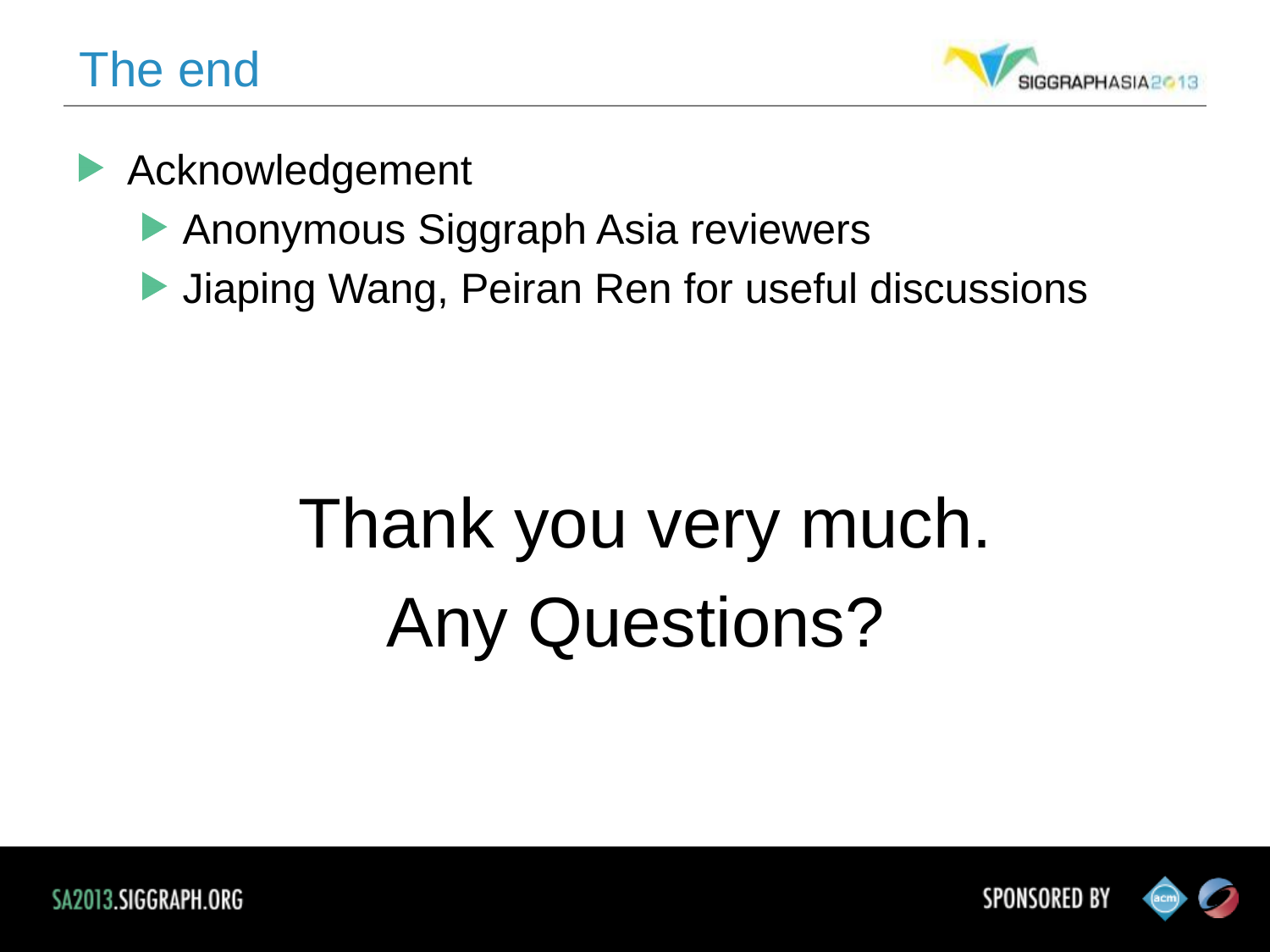

The end
Acknowledgement
Anonymous Siggraph Asia reviewers
Jiaping Wang, Peiran Ren for useful discussions

Thank you very much.
Any Questions?